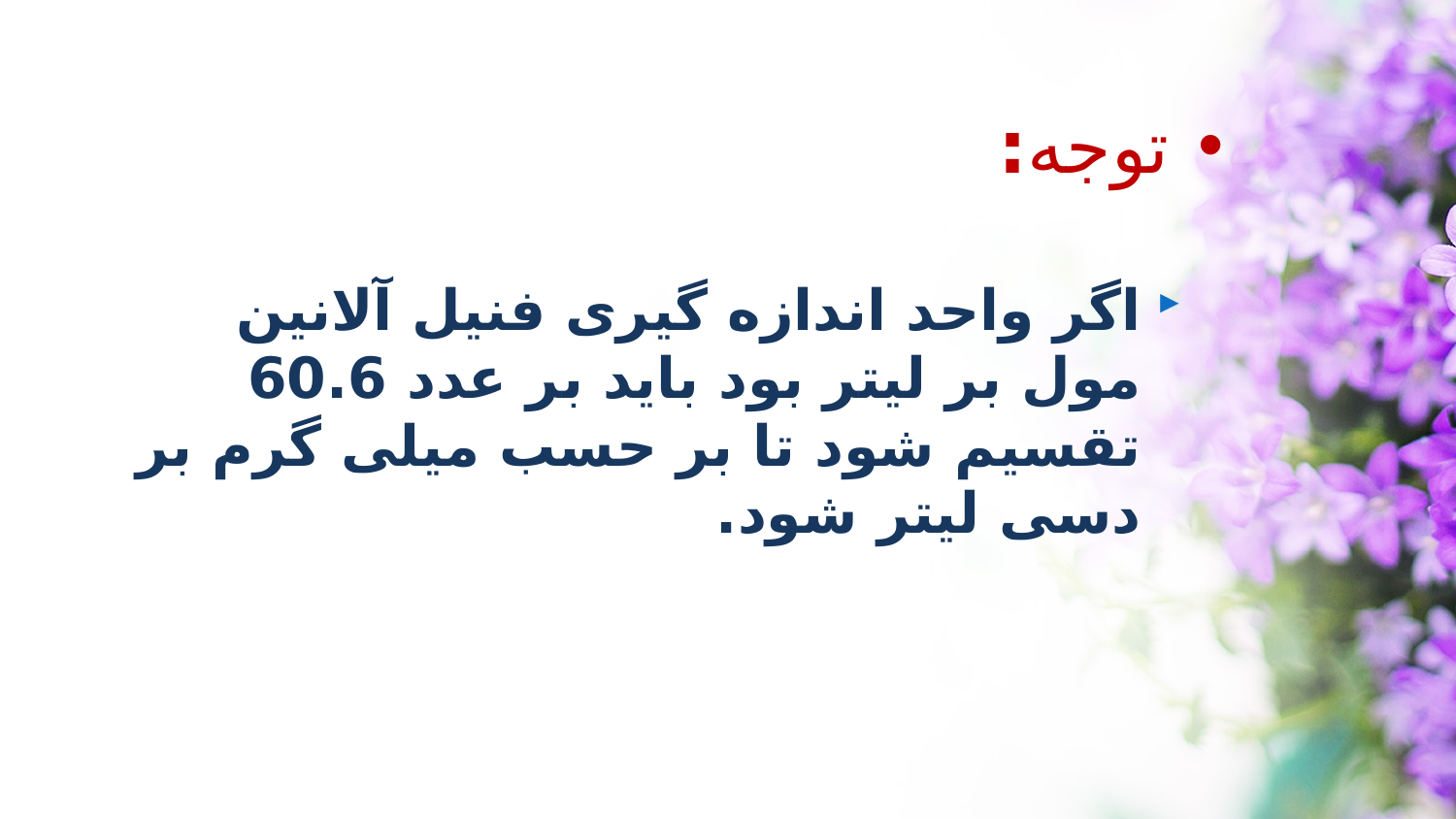

توجه:

اگر واحد اندازه گیری فنیل آلانین مول بر لیتر بود باید بر عدد 60.6 تقسیم شود تا بر حسب میلی گرم بر دسی لیتر شود.